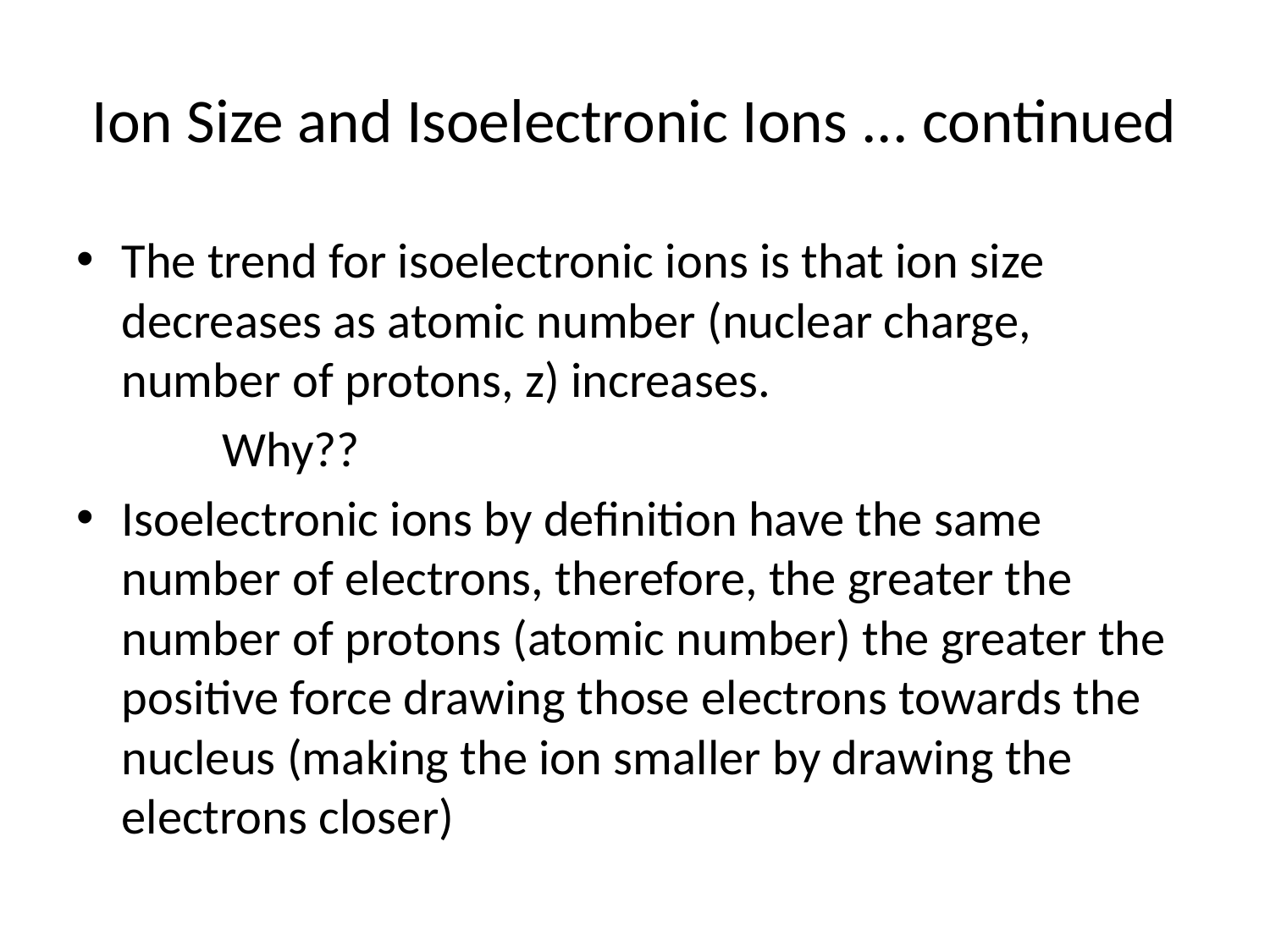

# Ion Size and Isoelectronic Ions ... continued
The trend for isoelectronic ions is that ion size decreases as atomic number (nuclear charge, number of protons, z) increases.
             Why??
Isoelectronic ions by definition have the same number of electrons, therefore, the greater the number of protons (atomic number) the greater the positive force drawing those electrons towards the nucleus (making the ion smaller by drawing the electrons closer)